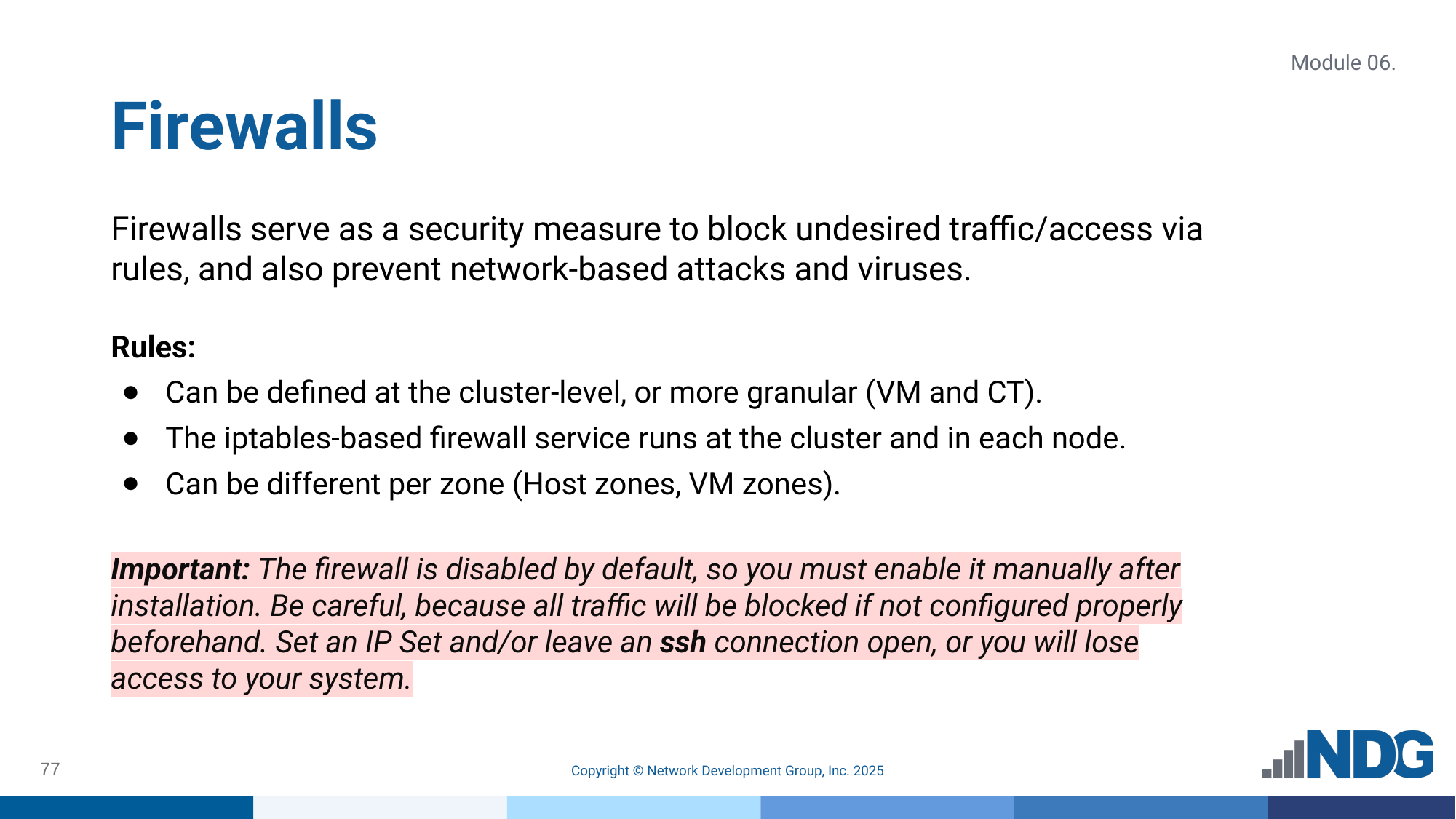

# Firewalls
Module 06.
Firewalls serve as a security measure to block undesired traffic/access via rules, and also prevent network-based attacks and viruses.

Rules:
Can be defined at the cluster-level, or more granular (VM and CT).
The iptables-based firewall service runs at the cluster and in each node.
Can be different per zone (Host zones, VM zones).

Important: The firewall is disabled by default, so you must enable it manually after installation. Be careful, because all traffic will be blocked if not configured properly beforehand. Set an IP Set and/or leave an ssh connection open, or you will lose access to your system.